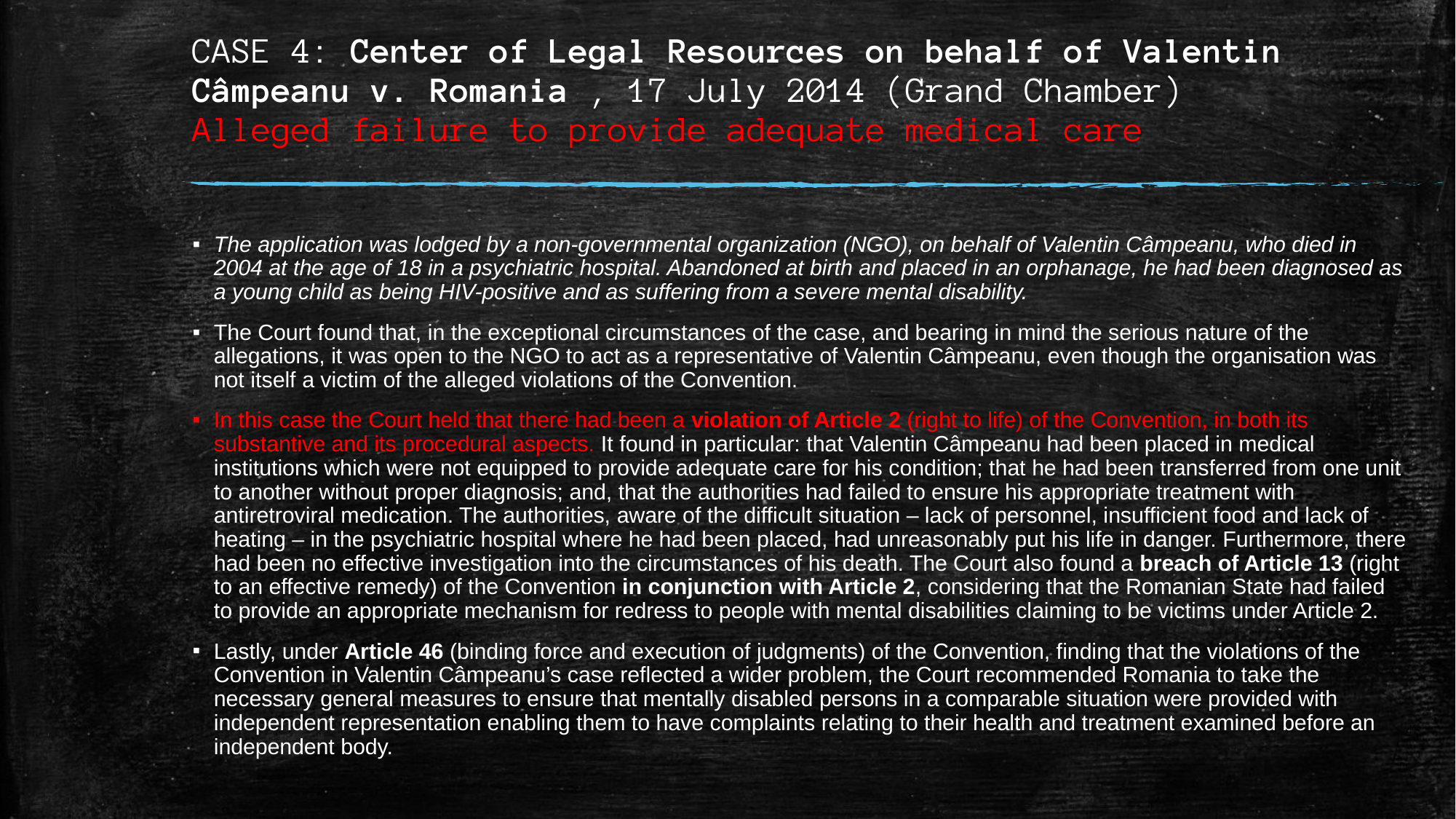

# CASE 4: Center of Legal Resources on behalf of Valentin Câmpeanu v. Romania , 17 July 2014 (Grand Chamber) Alleged failure to provide adequate medical care
The application was lodged by a non-governmental organization (NGO), on behalf of Valentin Câmpeanu, who died in 2004 at the age of 18 in a psychiatric hospital. Abandoned at birth and placed in an orphanage, he had been diagnosed as a young child as being HIV-positive and as suffering from a severe mental disability.
The Court found that, in the exceptional circumstances of the case, and bearing in mind the serious nature of the allegations, it was open to the NGO to act as a representative of Valentin Câmpeanu, even though the organisation was not itself a victim of the alleged violations of the Convention.
In this case the Court held that there had been a violation of Article 2 (right to life) of the Convention, in both its substantive and its procedural aspects. It found in particular: that Valentin Câmpeanu had been placed in medical institutions which were not equipped to provide adequate care for his condition; that he had been transferred from one unit to another without proper diagnosis; and, that the authorities had failed to ensure his appropriate treatment with antiretroviral medication. The authorities, aware of the difficult situation – lack of personnel, insufficient food and lack of heating – in the psychiatric hospital where he had been placed, had unreasonably put his life in danger. Furthermore, there had been no effective investigation into the circumstances of his death. The Court also found a breach of Article 13 (right to an effective remedy) of the Convention in conjunction with Article 2, considering that the Romanian State had failed to provide an appropriate mechanism for redress to people with mental disabilities claiming to be victims under Article 2.
Lastly, under Article 46 (binding force and execution of judgments) of the Convention, finding that the violations of the Convention in Valentin Câmpeanu’s case reflected a wider problem, the Court recommended Romania to take the necessary general measures to ensure that mentally disabled persons in a comparable situation were provided with independent representation enabling them to have complaints relating to their health and treatment examined before an independent body.